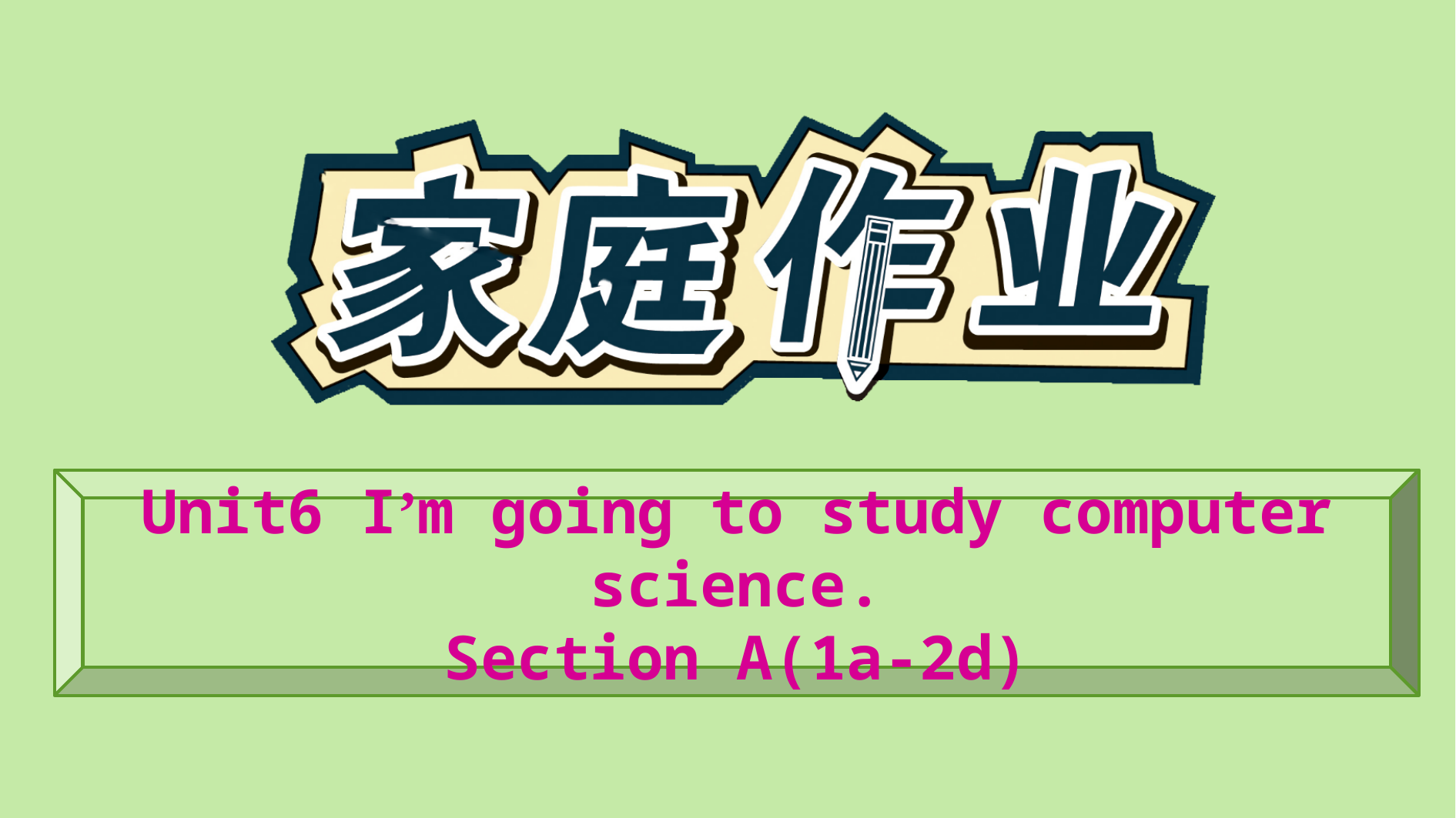

Unit6 I’m going to study computer science.
Section A(1a-2d)